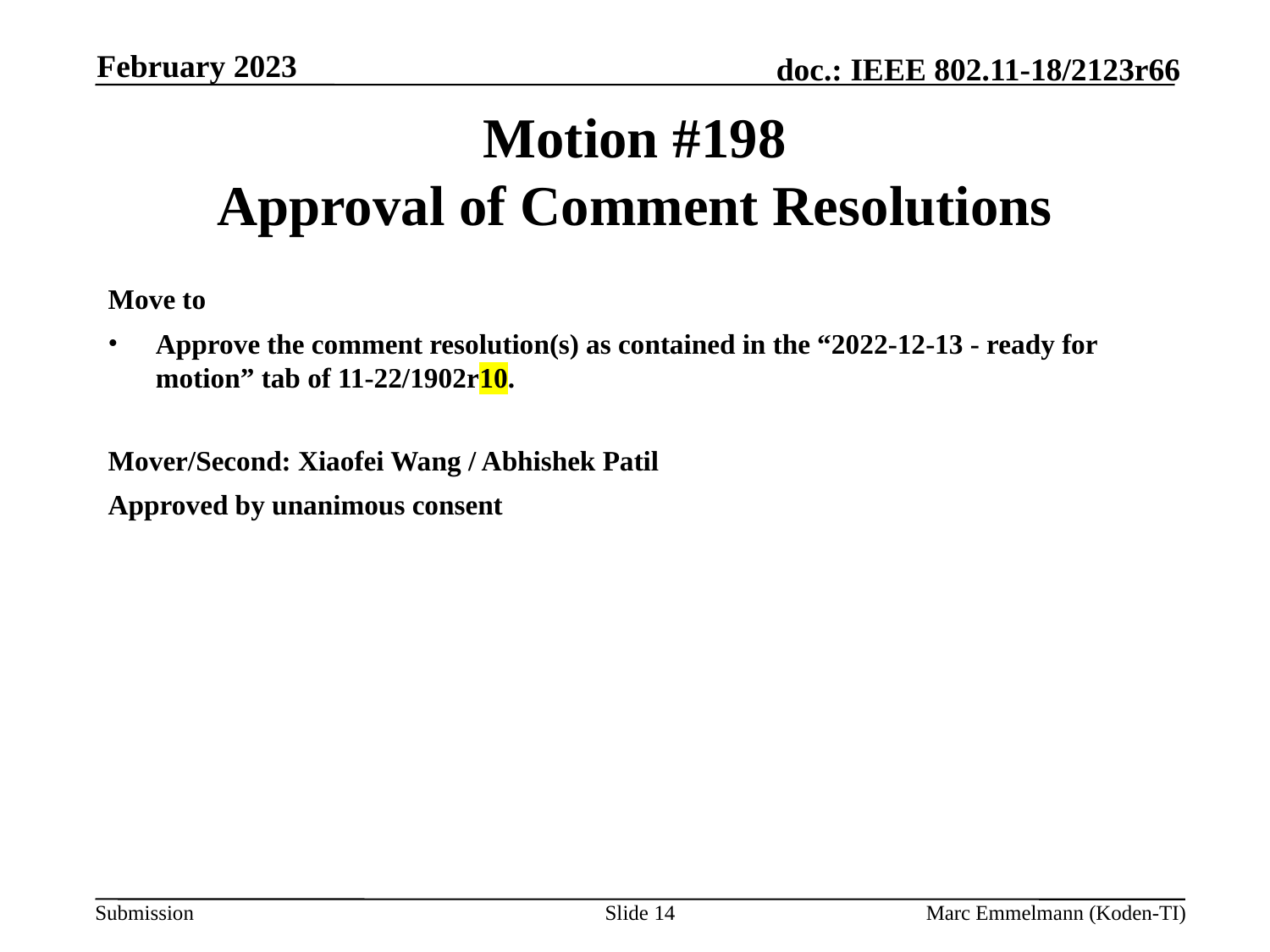

February 2023
# Motion #198 Approval of Comment Resolutions
Move to
Approve the comment resolution(s) as contained in the “2022-12-13 - ready for motion” tab of 11-22/1902r10.

Mover/Second: Xiaofei Wang / Abhishek Patil
Approved by unanimous consent

Slide 14
Marc Emmelmann (Koden-TI)